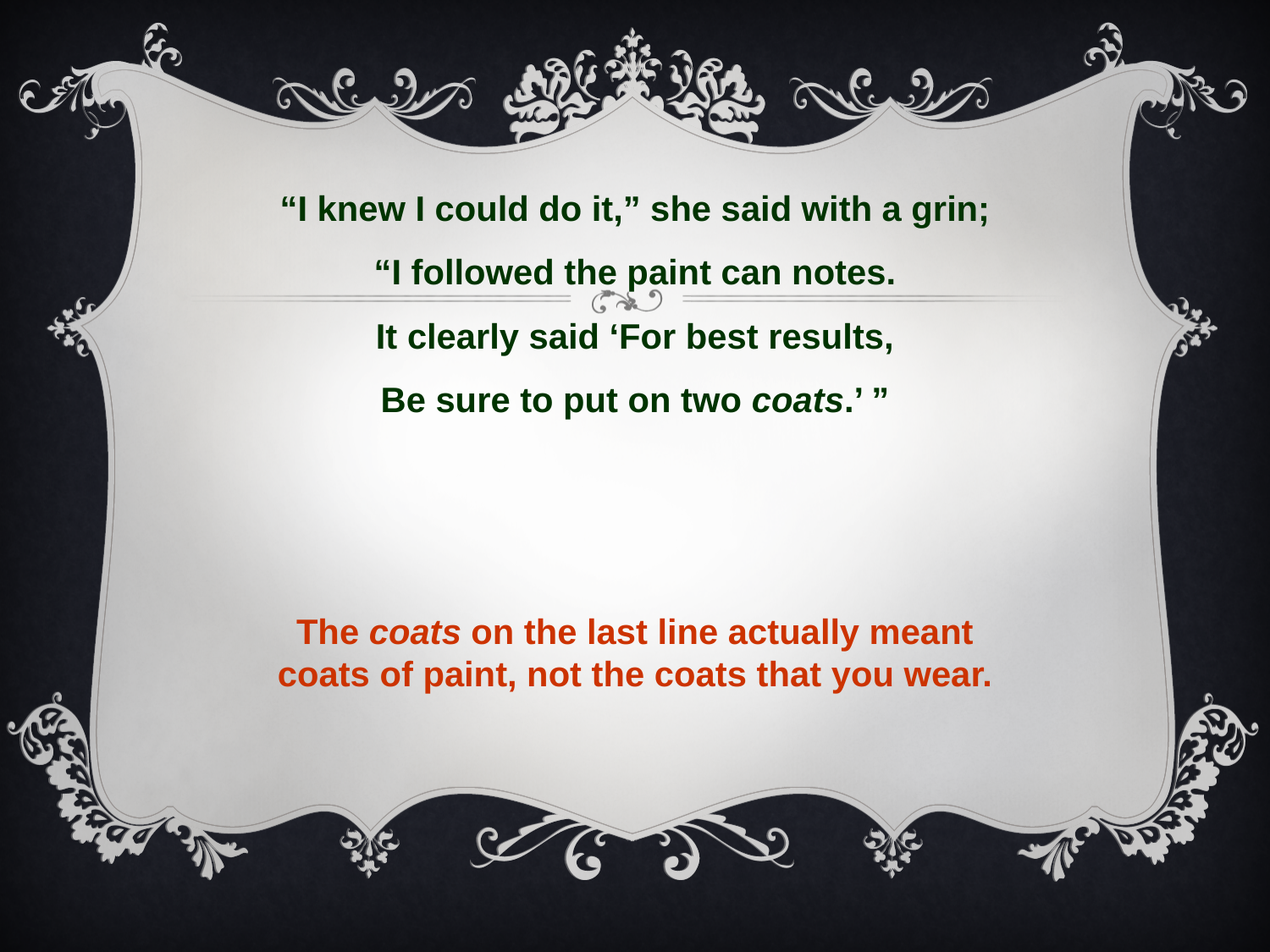

“I knew I could do it,” she said with a grin;
“I followed the paint can notes.
It clearly said ‘For best results,
Be sure to put on two coats.’ ”

The coats on the last line actually meant coats of paint, not the coats that you wear.